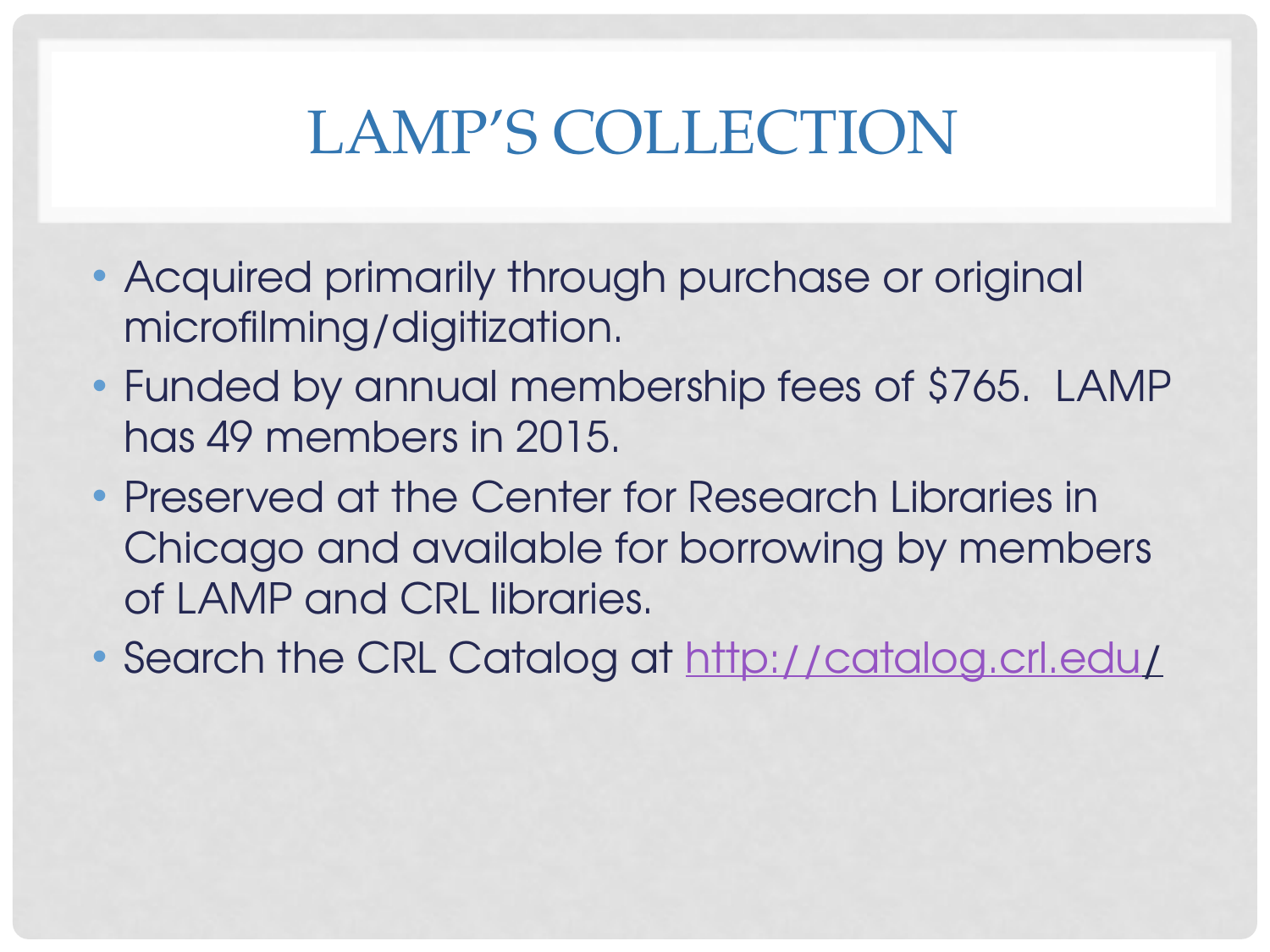

# LAMP’s collection
Acquired primarily through purchase or original microfilming/digitization.
Funded by annual membership fees of $765.  LAMP has 49 members in 2015.
Preserved at the Center for Research Libraries in Chicago and available for borrowing by members of LAMP and CRL libraries.
Search the CRL Catalog at http://catalog.crl.edu/